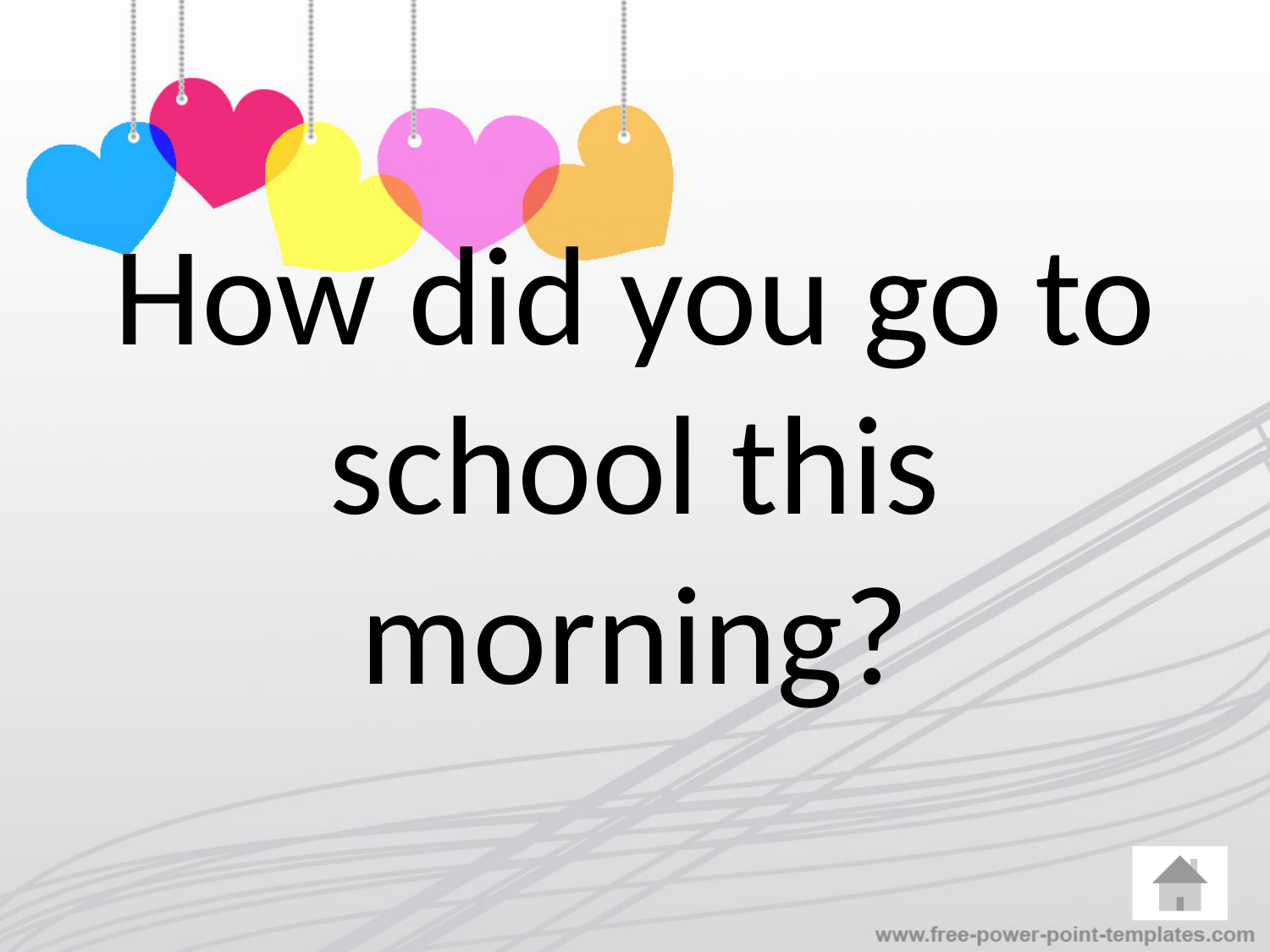

# How did you go to school this morning?